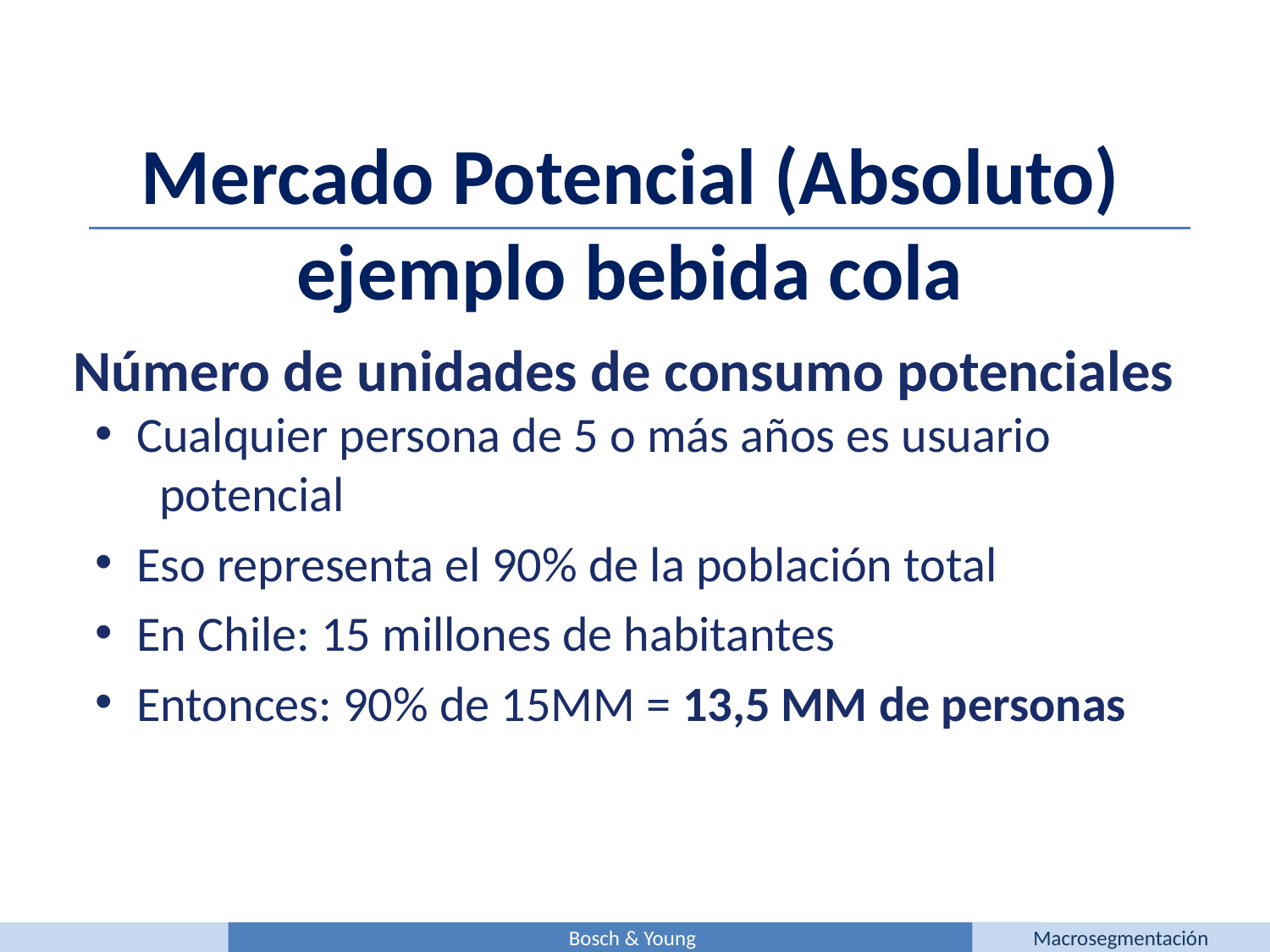

Mercado Potencial (Absoluto) ejemplo bebida cola
 Número de unidades de consumo potenciales
 Cualquier persona de 5 o más años es usuario
   potencial

 Eso representa el 90% de la población total

 En Chile: 15 millones de habitantes

 Entonces: 90% de 15MM = 13,5 MM de personas

Bosch & Young
Macrosegmentación